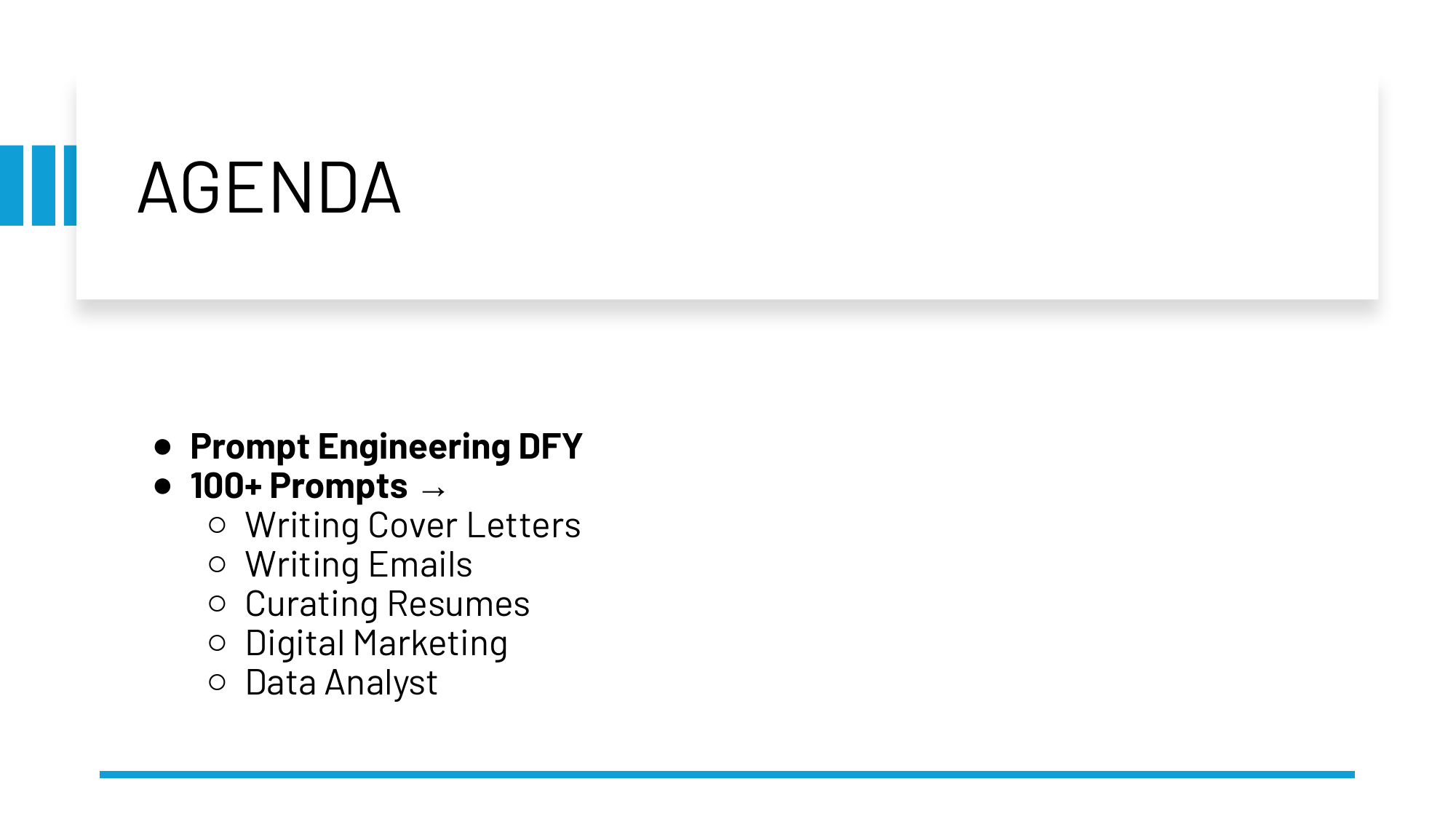

# AGENDA

Prompt Engineering DFY
100+ Prompts →
Writing Cover Letters
Writing Emails
Curating Resumes
Digital Marketing
Data Analyst